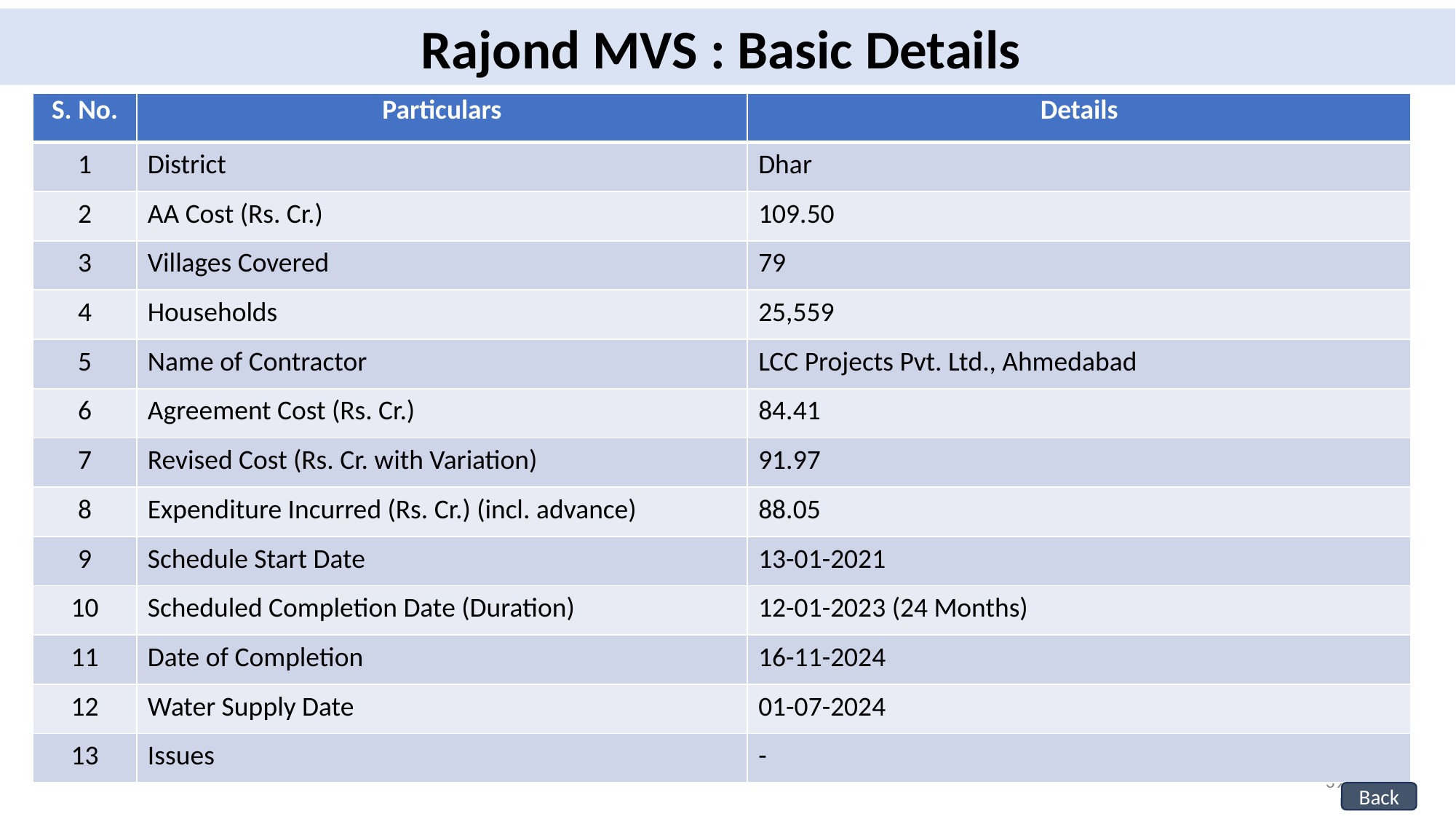

Rajond MVS : Basic Details
| S. No. | Particulars | Details |
| --- | --- | --- |
| 1 | District | Dhar |
| 2 | AA Cost (Rs. Cr.) | 109.50 |
| 3 | Villages Covered | 79 |
| 4 | Households | 25,559 |
| 5 | Name of Contractor | LCC Projects Pvt. Ltd., Ahmedabad |
| 6 | Agreement Cost (Rs. Cr.) | 84.41 |
| 7 | Revised Cost (Rs. Cr. with Variation) | 91.97 |
| 8 | Expenditure Incurred (Rs. Cr.) (incl. advance) | 88.05 |
| 9 | Schedule Start Date | 13-01-2021 |
| 10 | Scheduled Completion Date (Duration) | 12-01-2023 (24 Months) |
| 11 | Date of Completion | 16-11-2024 |
| 12 | Water Supply Date | 01-07-2024 |
| 13 | Issues | - |
39
Back